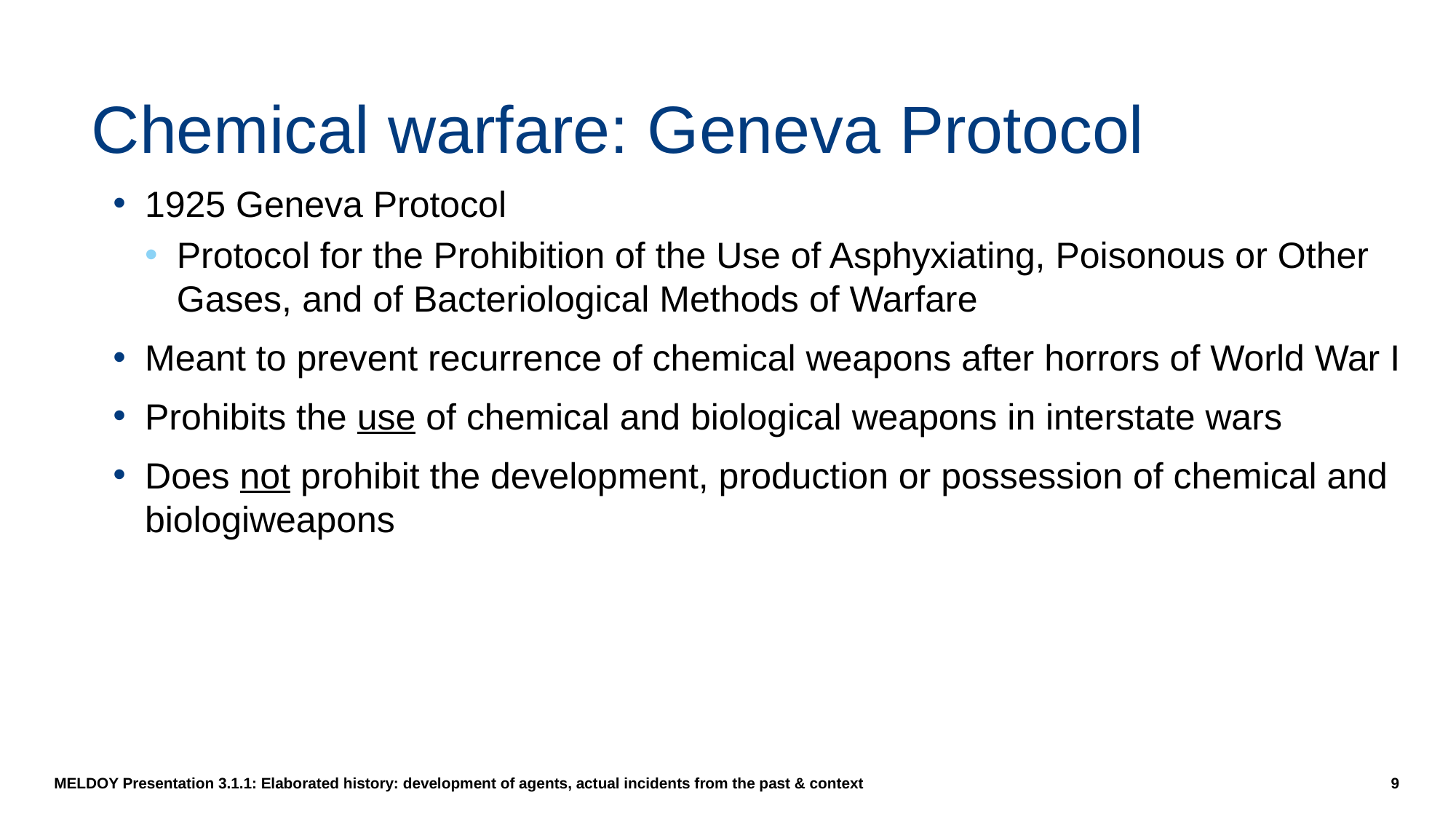

# Chemical warfare: Geneva Protocol
1925 Geneva Protocol
Protocol for the Prohibition of the Use of Asphyxiating, Poisonous or Other Gases, and of Bacteriological Methods of Warfare
Meant to prevent recurrence of chemical weapons after horrors of World War I
Prohibits the use of chemical and biological weapons in interstate wars
Does not prohibit the development, production or possession of chemical and biologiweapons

MELDOY Presentation 3.1.1: Elaborated history: development of agents, actual incidents from the past & context
9